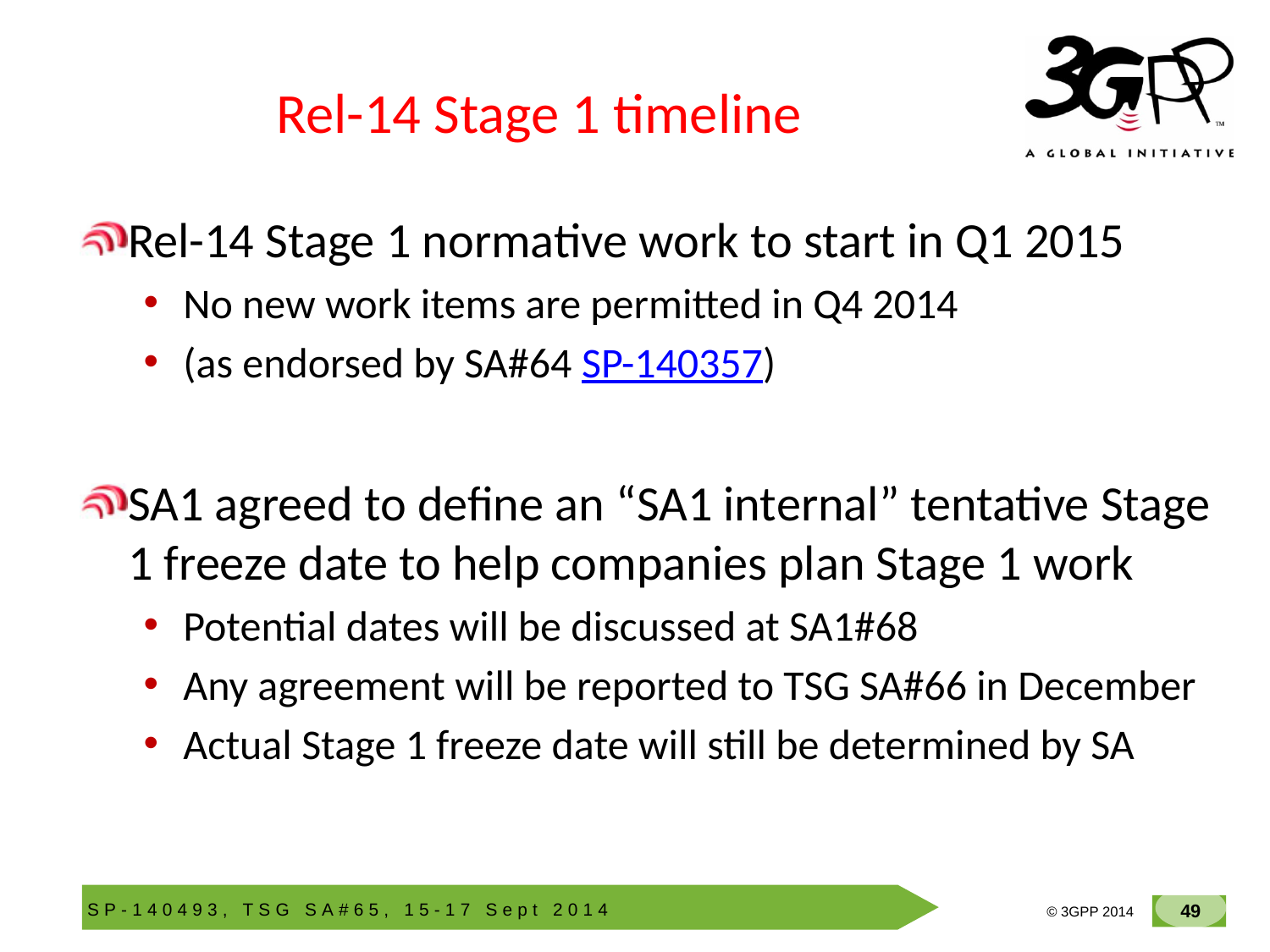

# Rel-14 Stage 1 timeline
Rel-14 Stage 1 normative work to start in Q1 2015
No new work items are permitted in Q4 2014
(as endorsed by SA#64 SP-140357)

SA1 agreed to define an “SA1 internal” tentative Stage 1 freeze date to help companies plan Stage 1 work
Potential dates will be discussed at SA1#68
Any agreement will be reported to TSG SA#66 in December
Actual Stage 1 freeze date will still be determined by SA